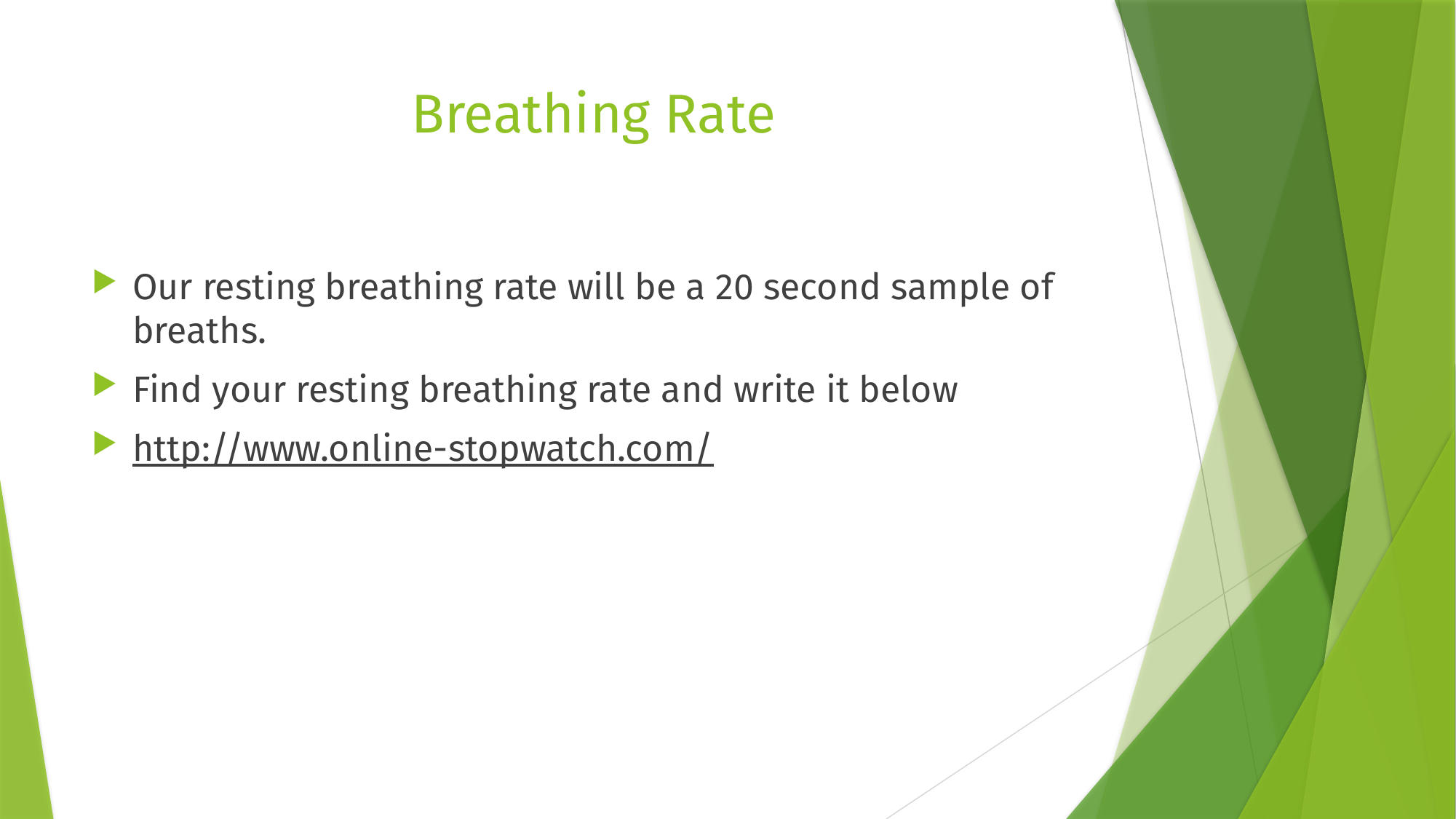

# Breathing Rate
Our resting breathing rate will be a 20 second sample of breaths.
Find your resting breathing rate and write it below
http://www.online-stopwatch.com/